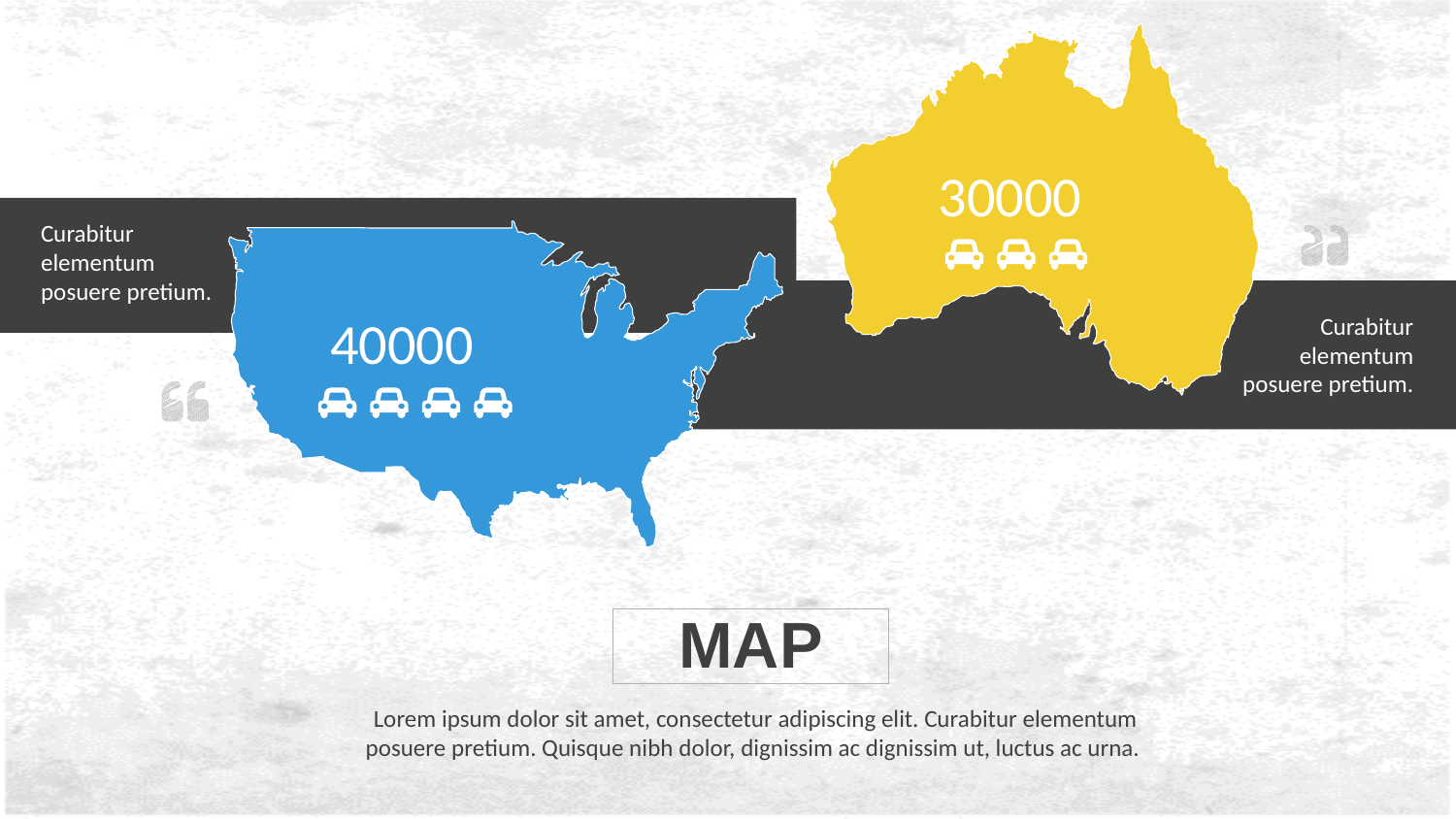

30000

Curabitur elementum posuere pretium.

40000
Curabitur elementum posuere pretium.

MAP

Lorem ipsum dolor sit amet, consectetur adipiscing elit. Curabitur elementum posuere pretium. Quisque nibh dolor, dignissim ac dignissim ut, luctus ac urna.